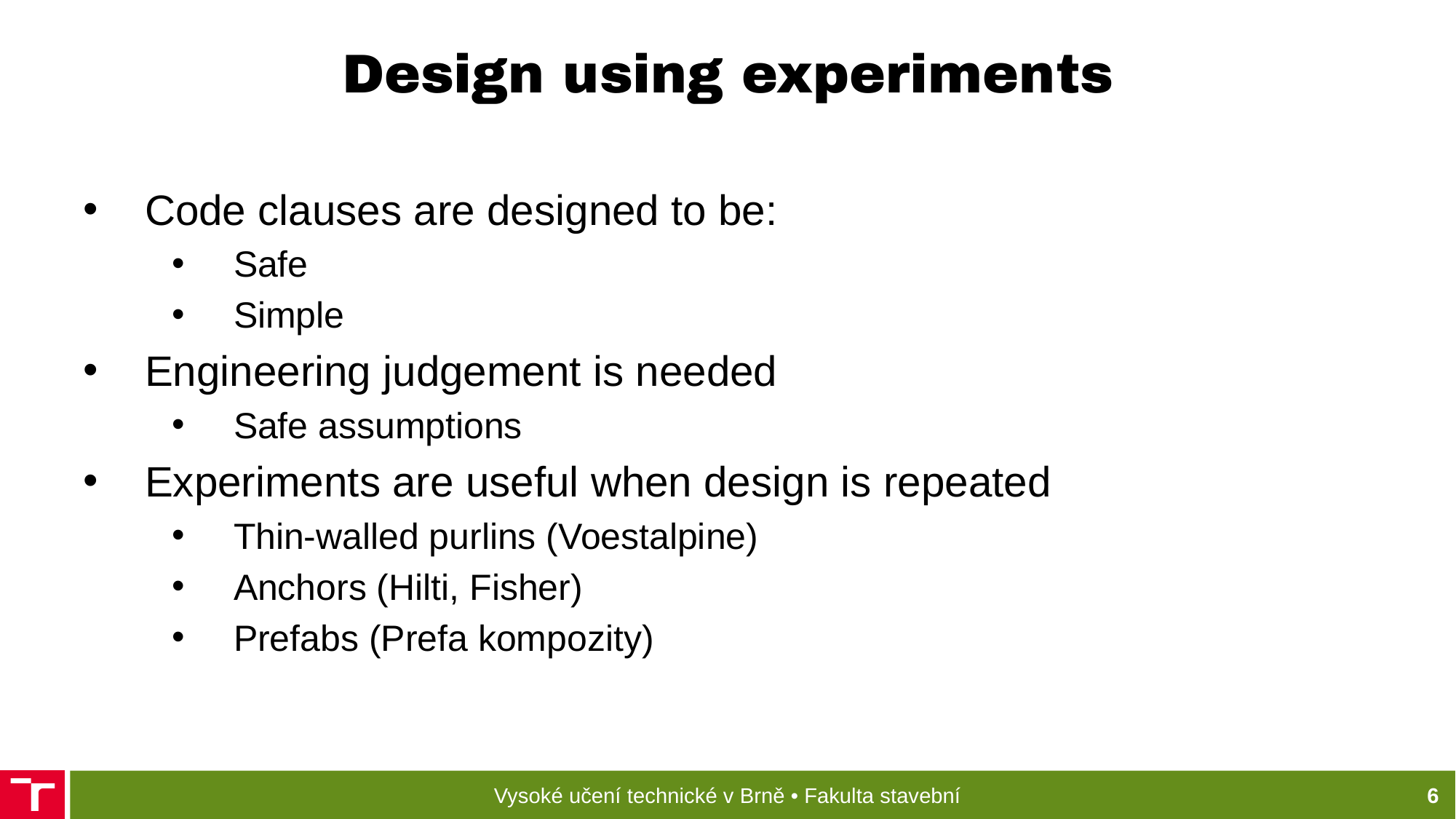

# Design using experiments
Code clauses are designed to be:
Safe
Simple
Engineering judgement is needed
Safe assumptions
Experiments are useful when design is repeated
Thin-walled purlins (Voestalpine)
Anchors (Hilti, Fisher)
Prefabs (Prefa kompozity)